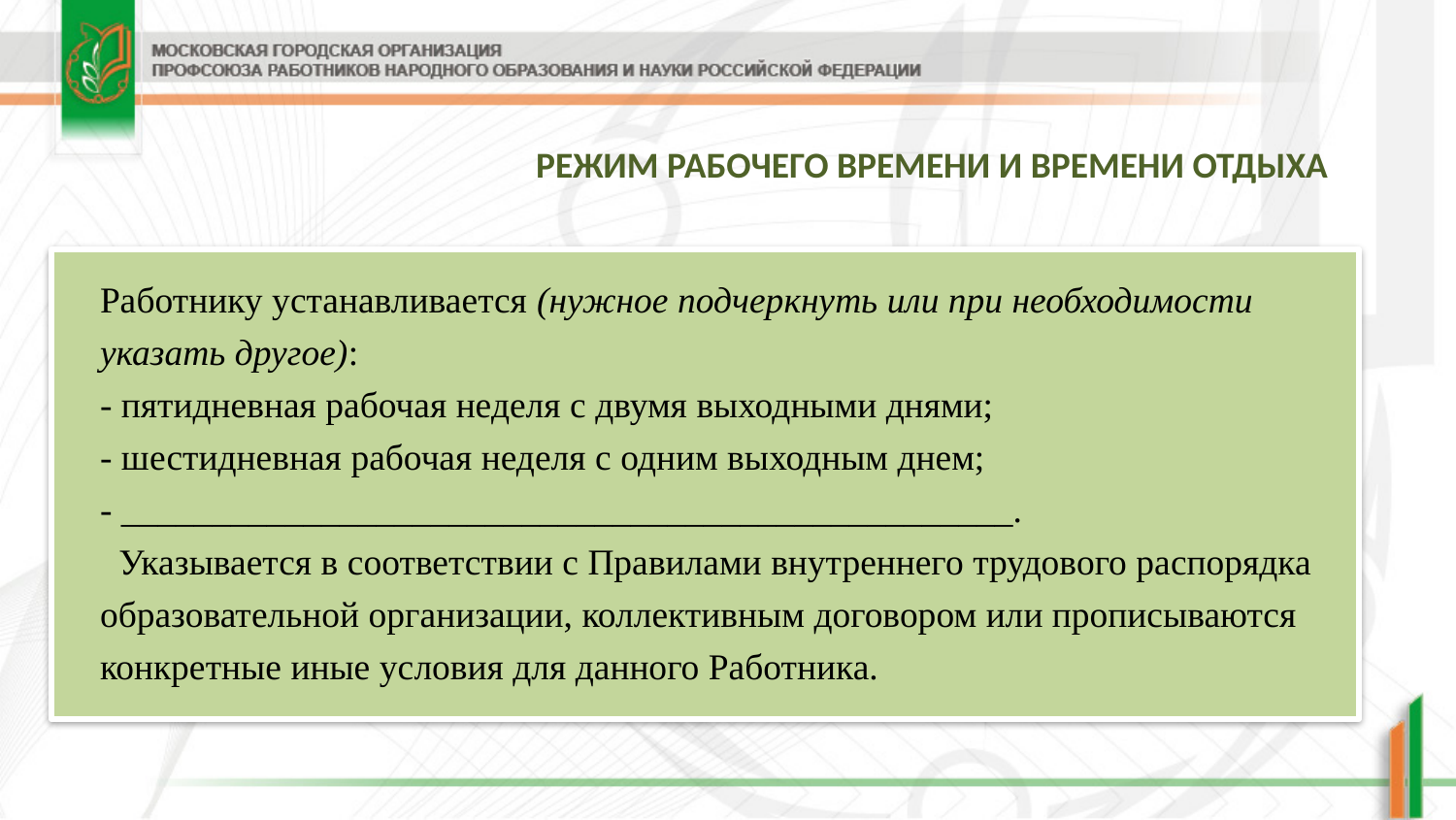

РЕЖИМ РАБОЧЕГО ВРЕМЕНИ И ВРЕМЕНИ ОТДЫХА

Работнику устанавливается (нужное подчеркнуть или при необходимости указать другое):
- пятидневная рабочая неделя с двумя выходными днями;
- шестидневная рабочая неделя с одним выходным днем;
- _________________________________________________.
  Указывается в соответствии с Правилами внутреннего трудового распорядка образовательной организации, коллективным договором или прописываются конкретные иные условия для данного Работника.